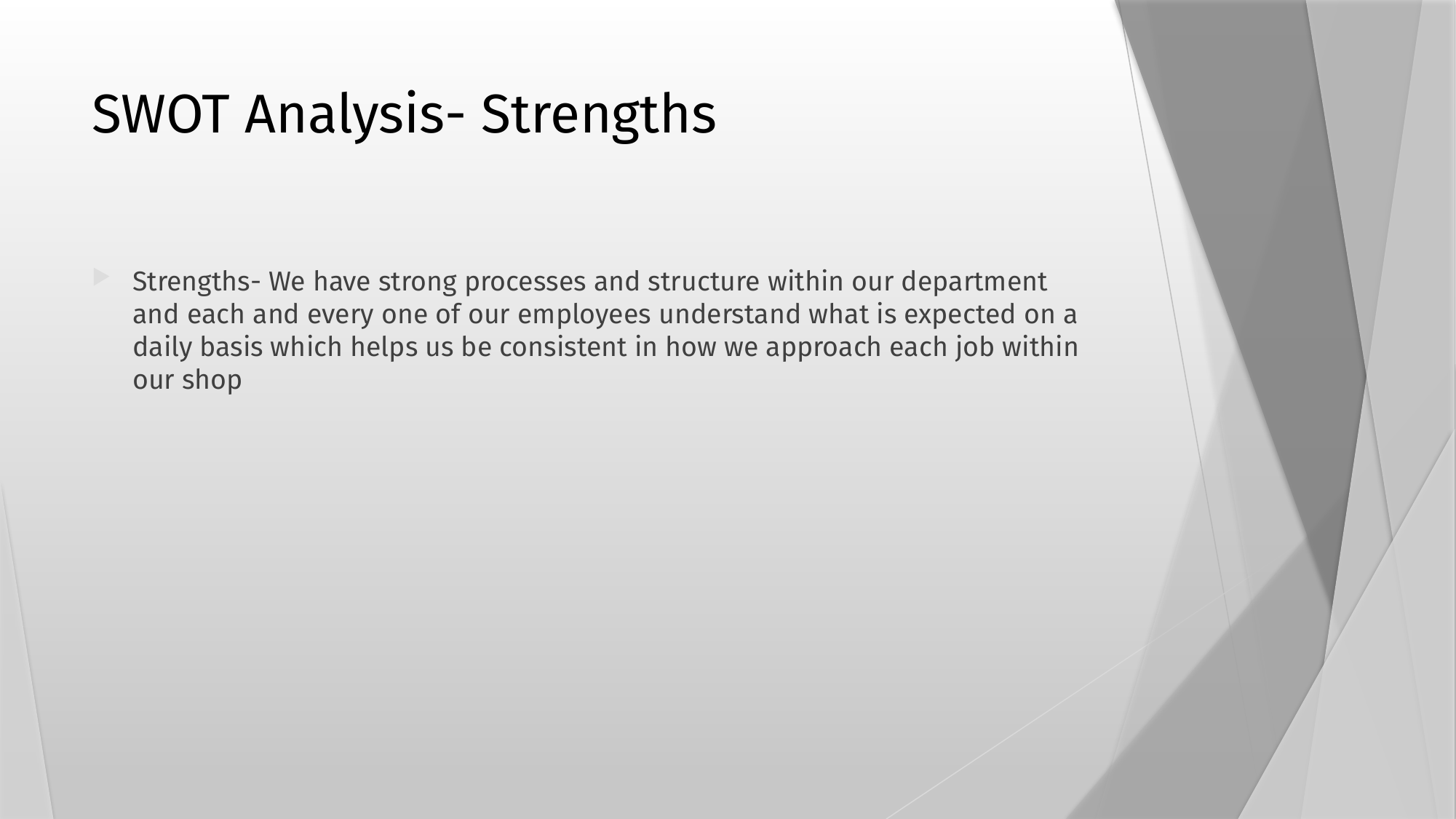

# SWOT Analysis- Strengths
Strengths- We have strong processes and structure within our department and each and every one of our employees understand what is expected on a daily basis which helps us be consistent in how we approach each job within our shop